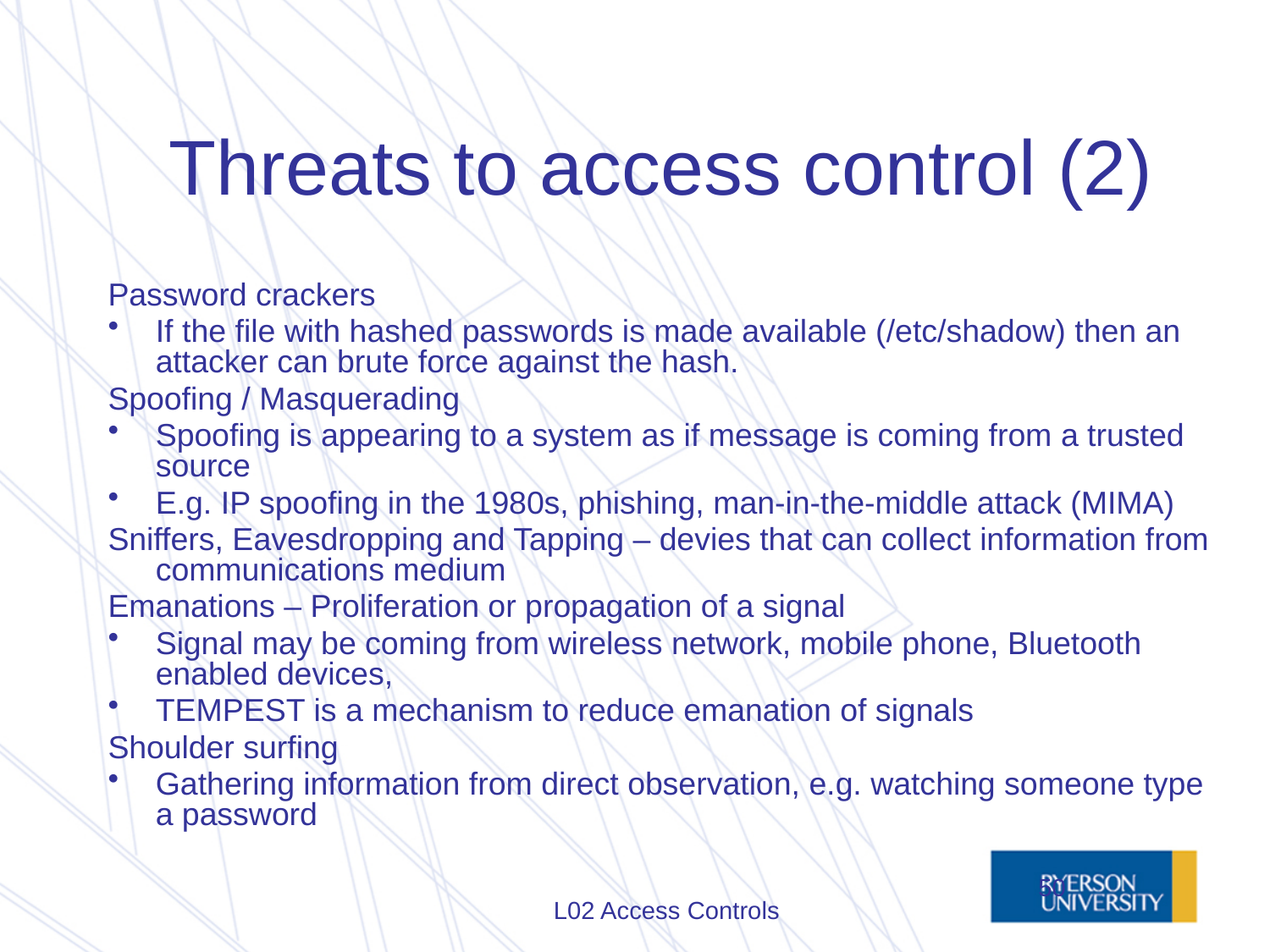

# Threats to access control (2)
Password crackers
If the file with hashed passwords is made available (/etc/shadow) then an attacker can brute force against the hash.
Spoofing / Masquerading
Spoofing is appearing to a system as if message is coming from a trusted source
E.g. IP spoofing in the 1980s, phishing, man-in-the-middle attack (MIMA)
Sniffers, Eavesdropping and Tapping – devies that can collect information from communications medium
Emanations – Proliferation or propagation of a signal
Signal may be coming from wireless network, mobile phone, Bluetooth enabled devices,
TEMPEST is a mechanism to reduce emanation of signals
Shoulder surfing
Gathering information from direct observation, e.g. watching someone type a password
50
L02 Access Controls